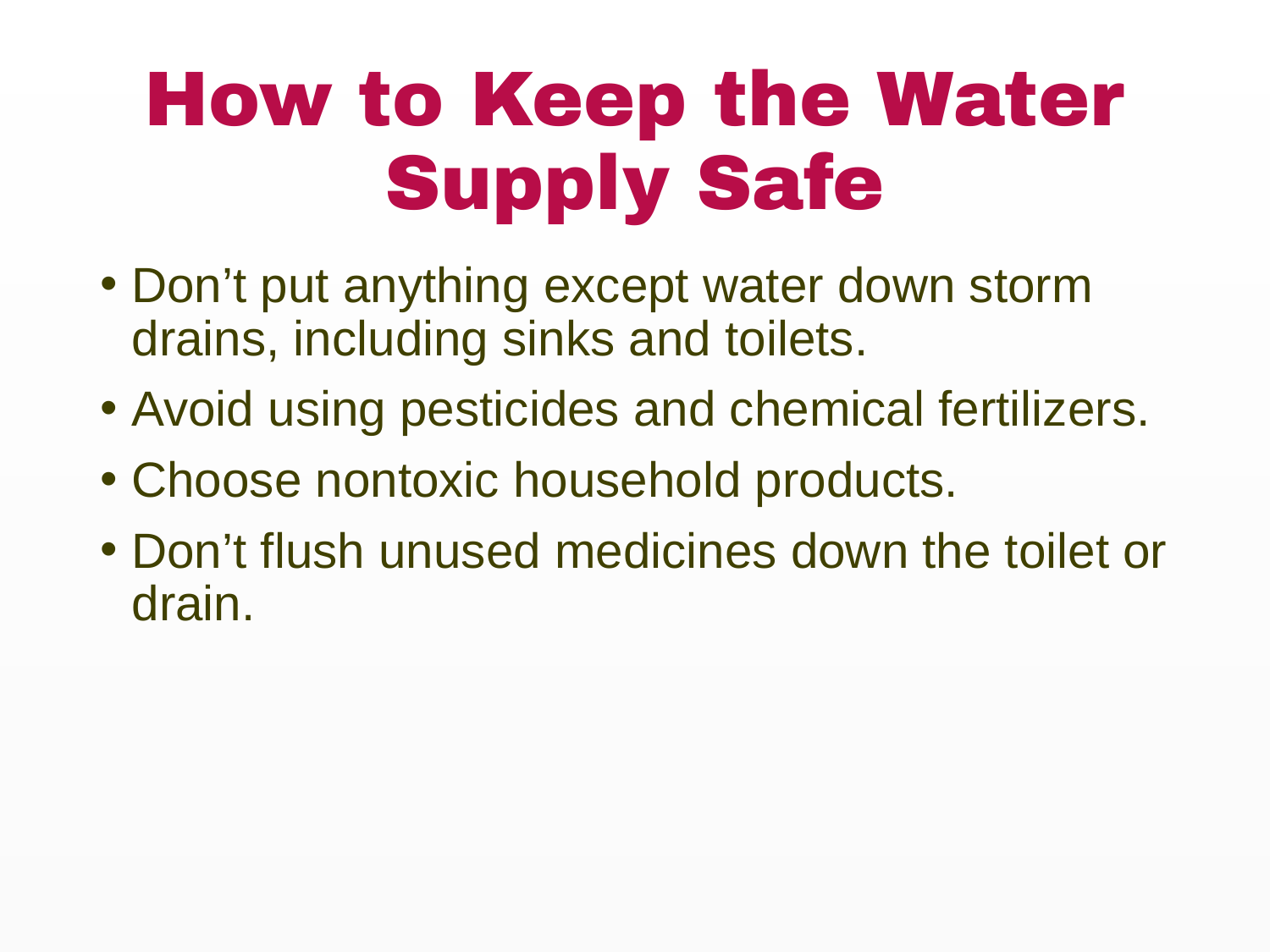

# How to Keep the Water Supply Safe
Don’t put anything except water down storm drains, including sinks and toilets.
Avoid using pesticides and chemical fertilizers.
Choose nontoxic household products.
Don’t flush unused medicines down the toilet or drain.